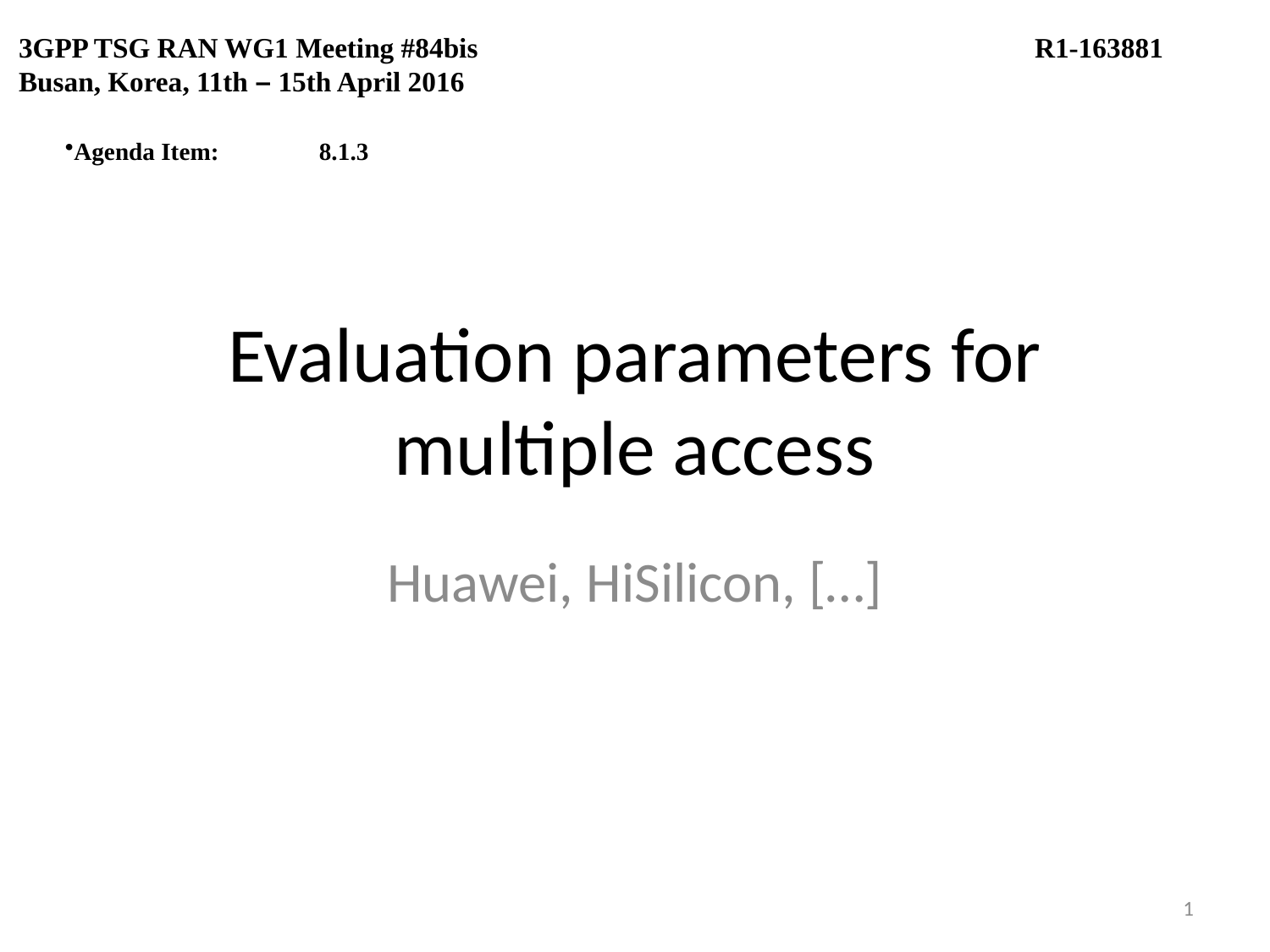

3GPP TSG RAN WG1 Meeting #84bis					R1-163881
Busan, Korea, 11th – 15th April 2016

Agenda Item:	8.1.3

# Evaluation parameters for multiple access
Huawei, HiSilicon, […]
1